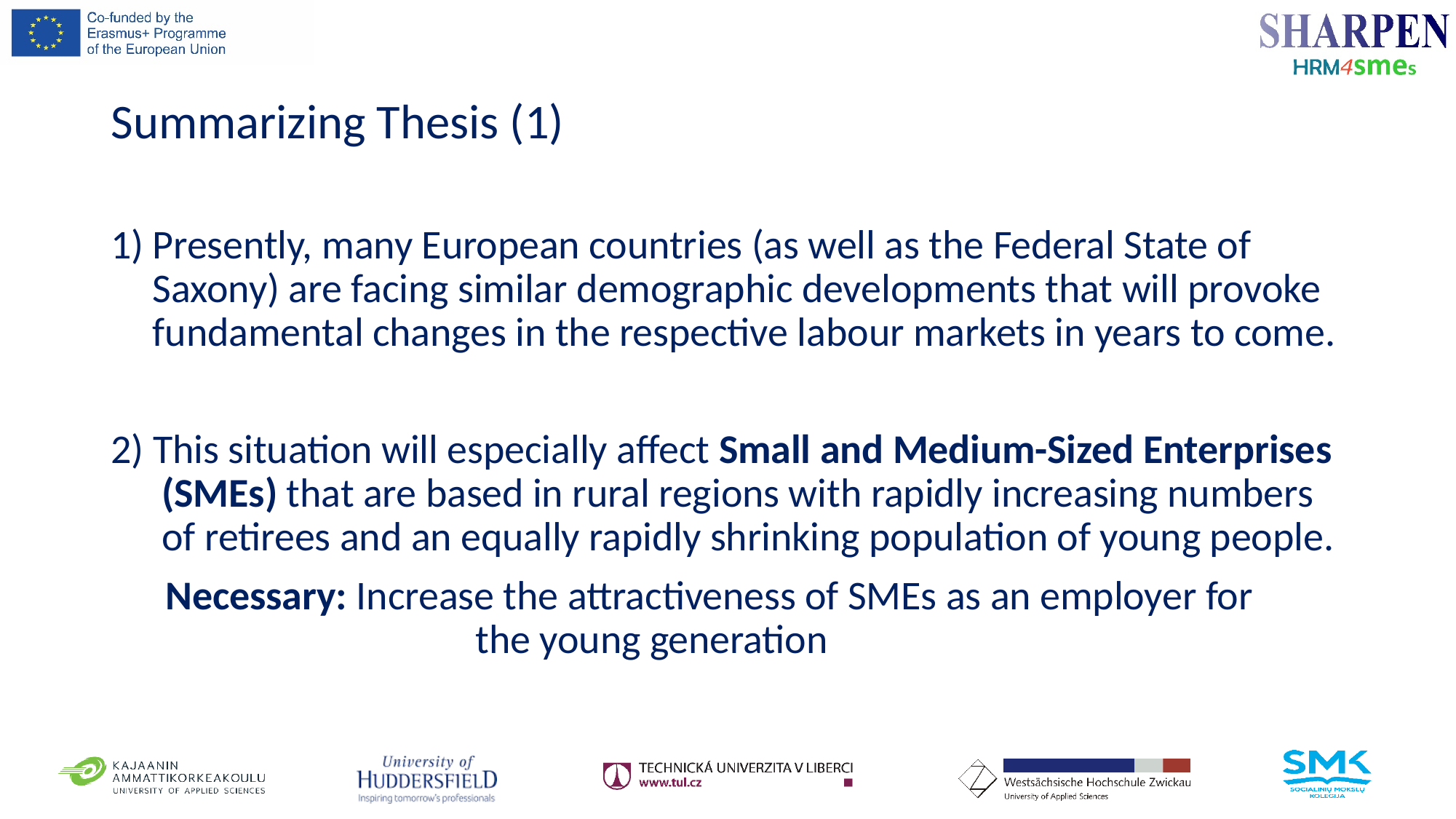

# Summarizing Thesis (1)
Presently, many European countries (as well as the Federal State of Saxony) are facing similar demographic developments that will provoke fundamental changes in the respective labour markets in years to come.

2) This situation will especially affect Small and Medium-Sized Enterprises (SMEs) that are based in rural regions with rapidly increasing numbers of retirees and an equally rapidly shrinking population of young people.
      Necessary: Increase the attractiveness of SMEs as an employer for                        the young generation